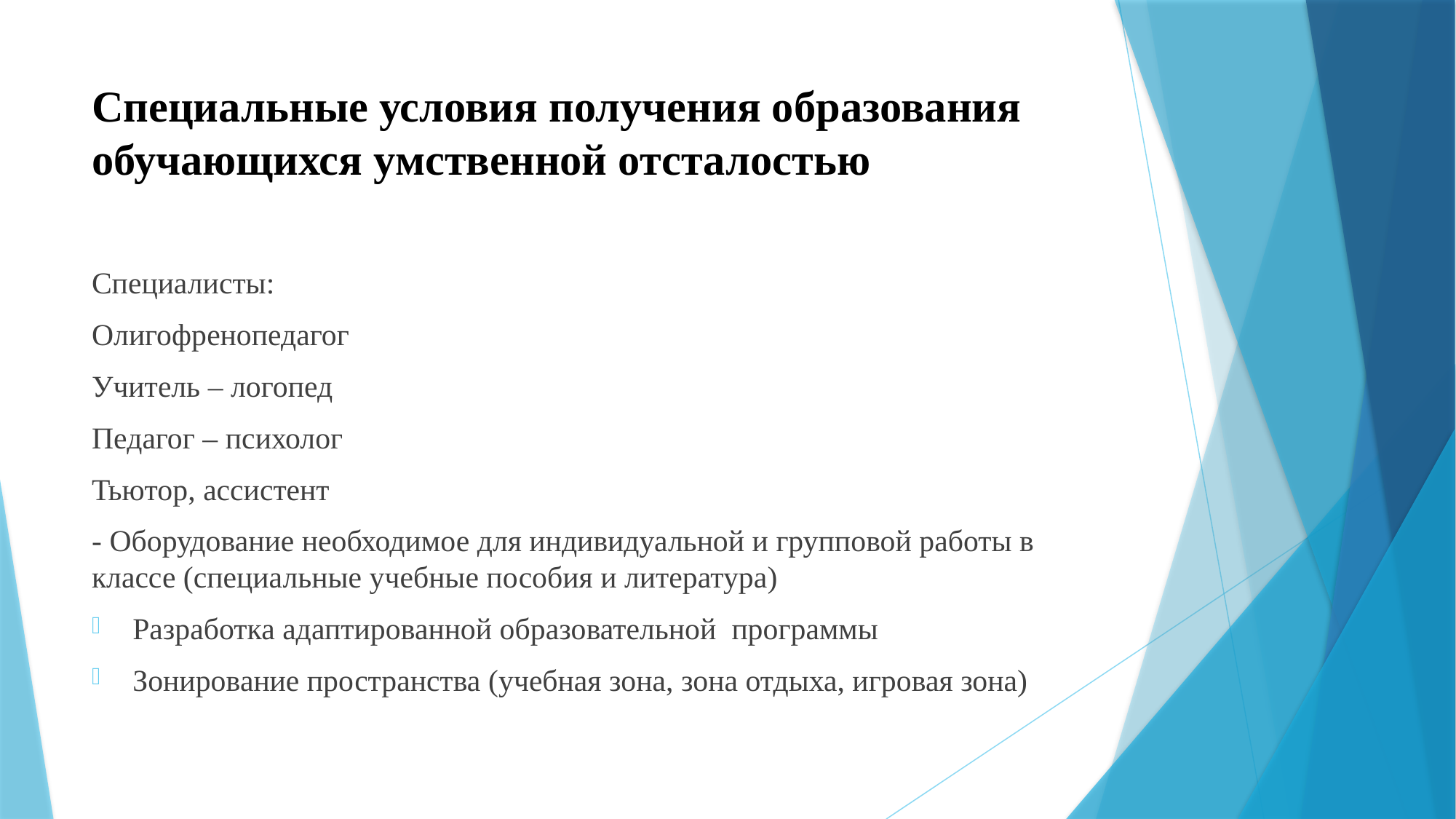

# Специальные условия получения образования обучающихся умственной отсталостью
Специалисты:
Олигофренопедагог
Учитель – логопед
Педагог – психолог
Тьютор, ассистент
- Оборудование необходимое для индивидуальной и групповой работы в классе (специальные учебные пособия и литература)
Разработка адаптированной образовательной  программы
Зонирование пространства (учебная зона, зона отдыха, игровая зона)